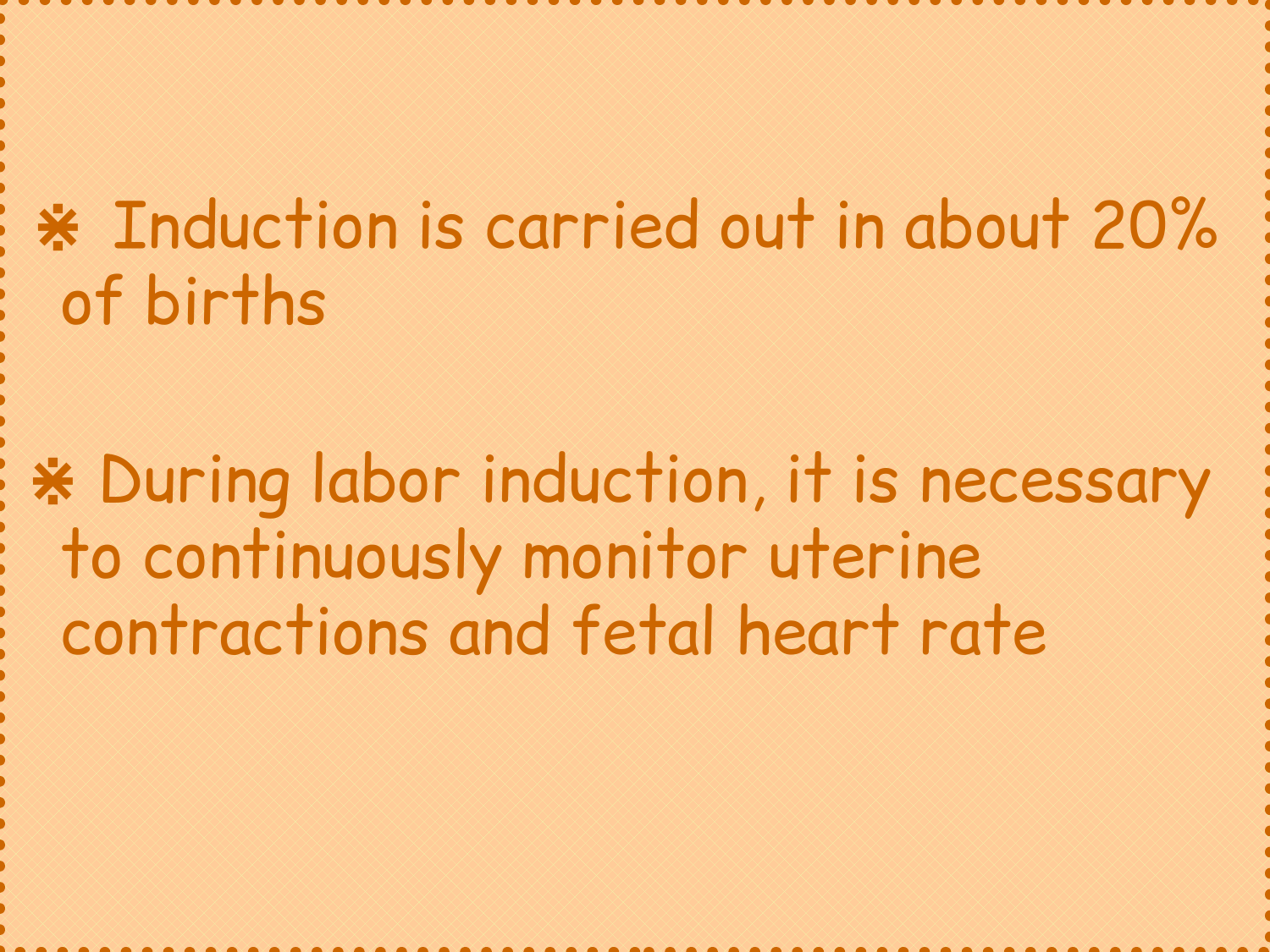

⋇  Induction is carried out in about 20% of births

 ⋇ During labor induction, it is necessary to continuously monitor uterine contractions and fetal heart rate
#